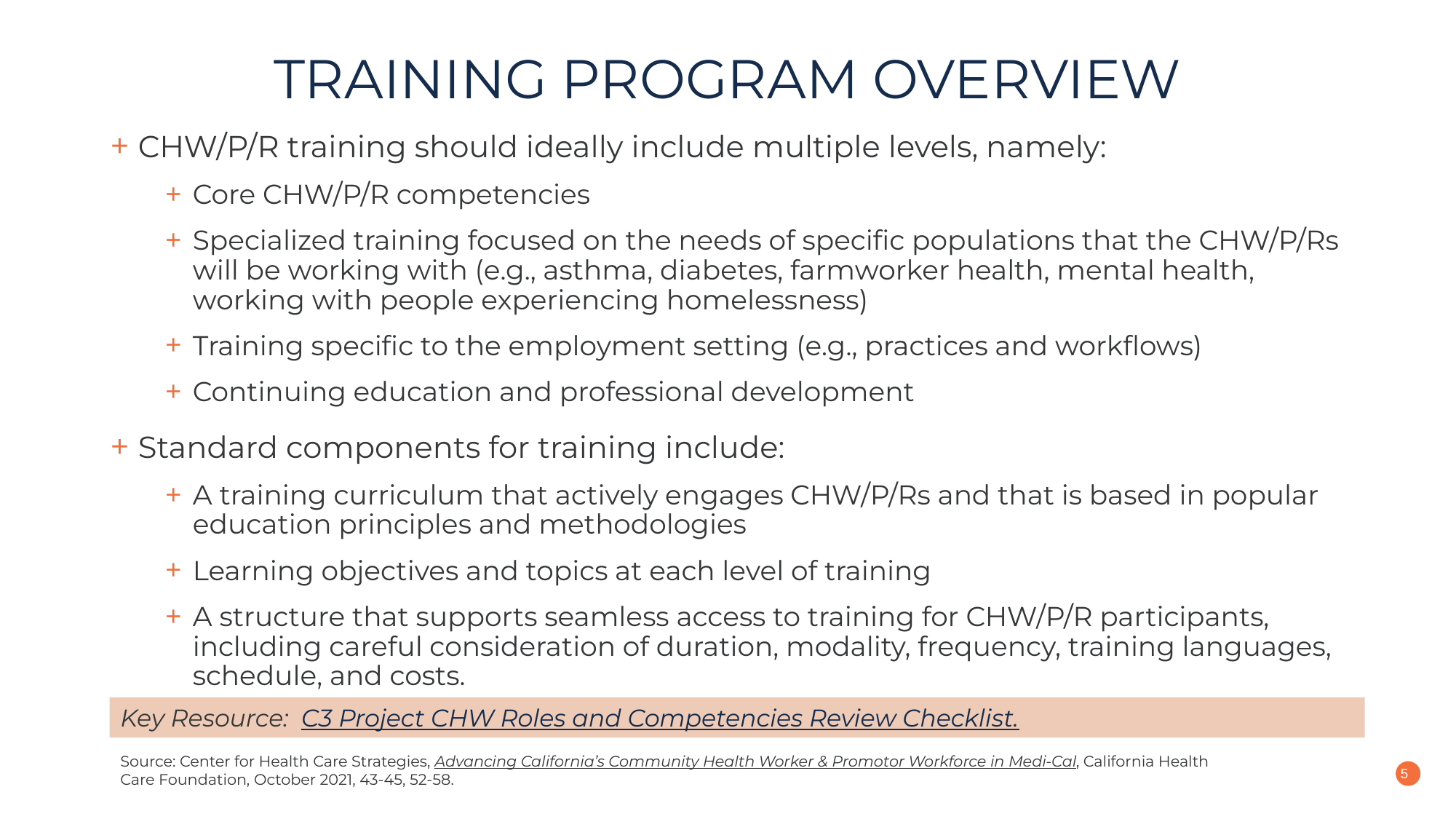

# Training Program overview
CHW/P/R training should ideally include multiple levels, namely:
Core CHW/P/R competencies
Specialized training focused on the needs of specific populations that the CHW/P/Rs will be working with (e.g., asthma, diabetes, farmworker health, mental health, working with people experiencing homelessness)
Training specific to the employment setting (e.g., practices and workflows)
Continuing education and professional development
Standard components for training include:
A training curriculum that actively engages CHW/P/Rs and that is based in popular education principles and methodologies
Learning objectives and topics at each level of training
A structure that supports seamless access to training for CHW/P/R participants, including careful consideration of duration, modality, frequency, training languages, schedule, and costs.
Key Resource:  C3 Project CHW Roles and Competencies Review Checklist.
Source: Center for Health Care Strategies, Advancing California’s Community Health Worker & Promotor Workforce in Medi-Cal, California Health Care Foundation, October 2021, 43-45, 52-58.